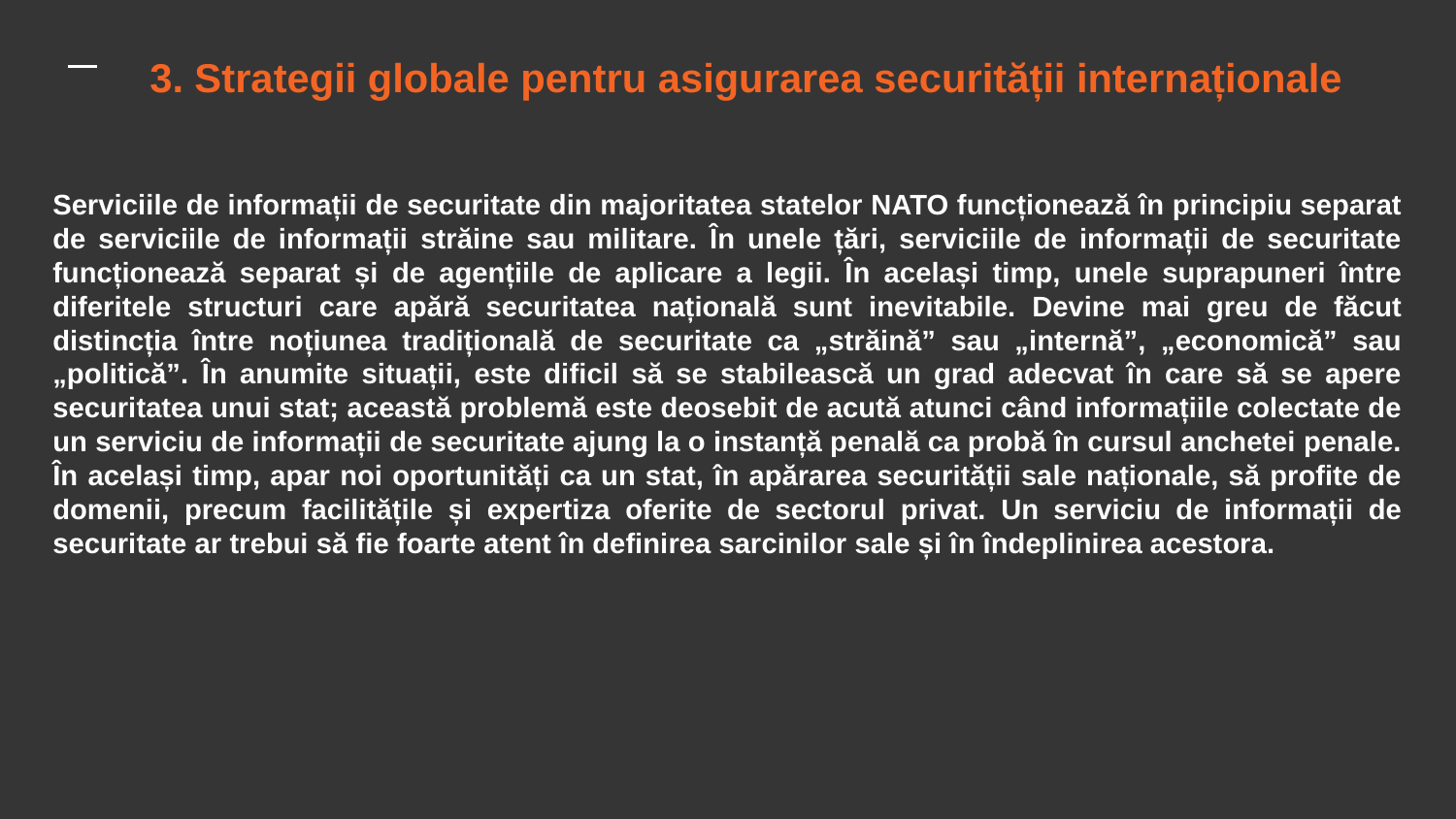

# 3. Strategii globale pentru asigurarea securității internaționale
Serviciile de informații de securitate din majoritatea statelor NATO funcționează în principiu separat de serviciile de informații străine sau militare. În unele țări, serviciile de informații de securitate funcționează separat și de agențiile de aplicare a legii. În același timp, unele suprapuneri între diferitele structuri care apără securitatea națională sunt inevitabile. Devine mai greu de făcut distincția între noțiunea tradițională de securitate ca „străină” sau „internă”, „economică” sau „politică”. În anumite situații, este dificil să se stabilească un grad adecvat în care să se apere securitatea unui stat; această problemă este deosebit de acută atunci când informațiile colectate de un serviciu de informații de securitate ajung la o instanță penală ca probă în cursul anchetei penale. În același timp, apar noi oportunități ca un stat, în apărarea securității sale naționale, să profite de domenii, precum facilitățile și expertiza oferite de sectorul privat. Un serviciu de informații de securitate ar trebui să fie foarte atent în definirea sarcinilor sale și în îndeplinirea acestora.